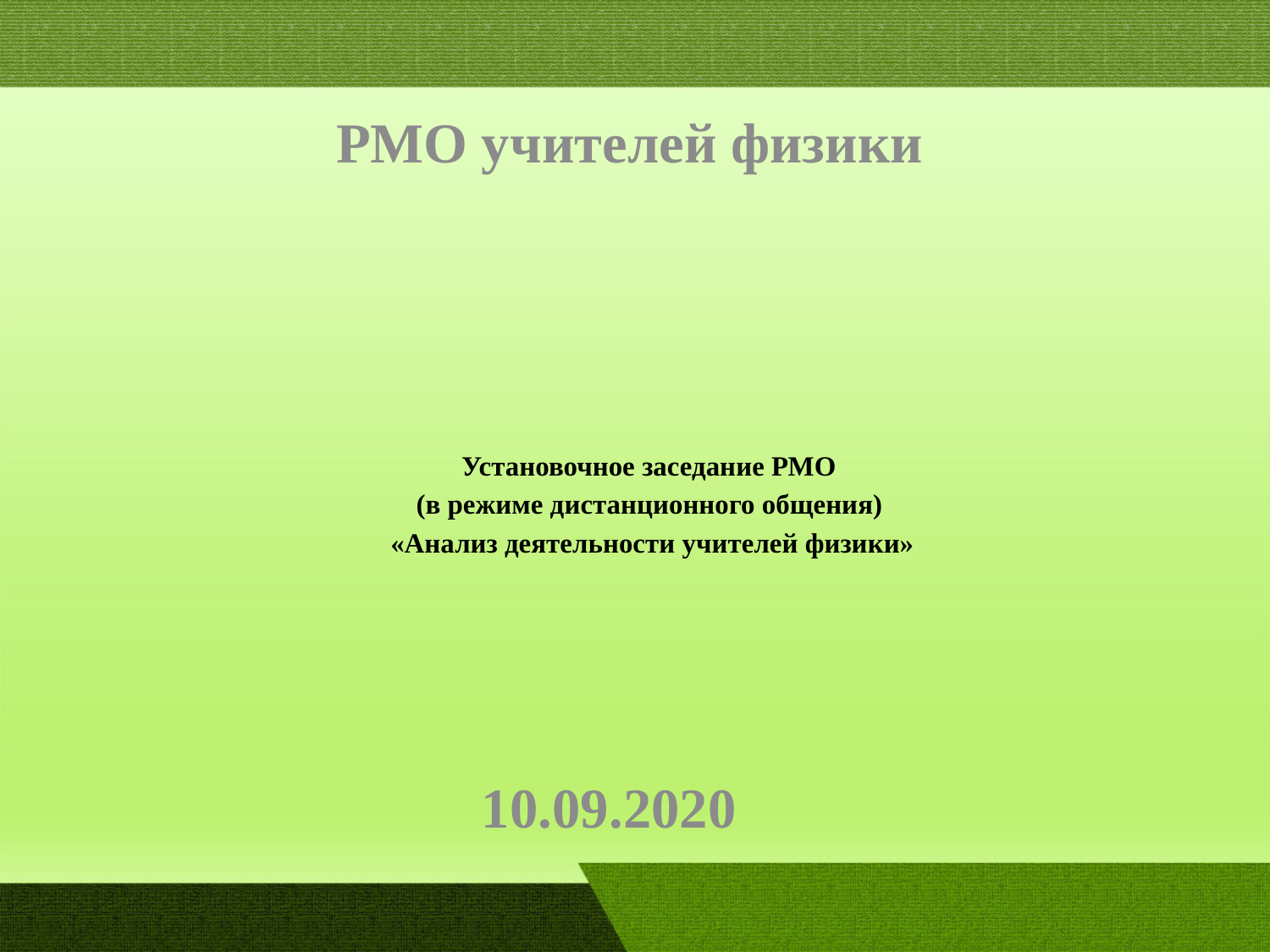

РМО учителей физики
# Установочное заседание РМО (в режиме дистанционного общения) «Анализ деятельности учителей физики»
10.09.2020